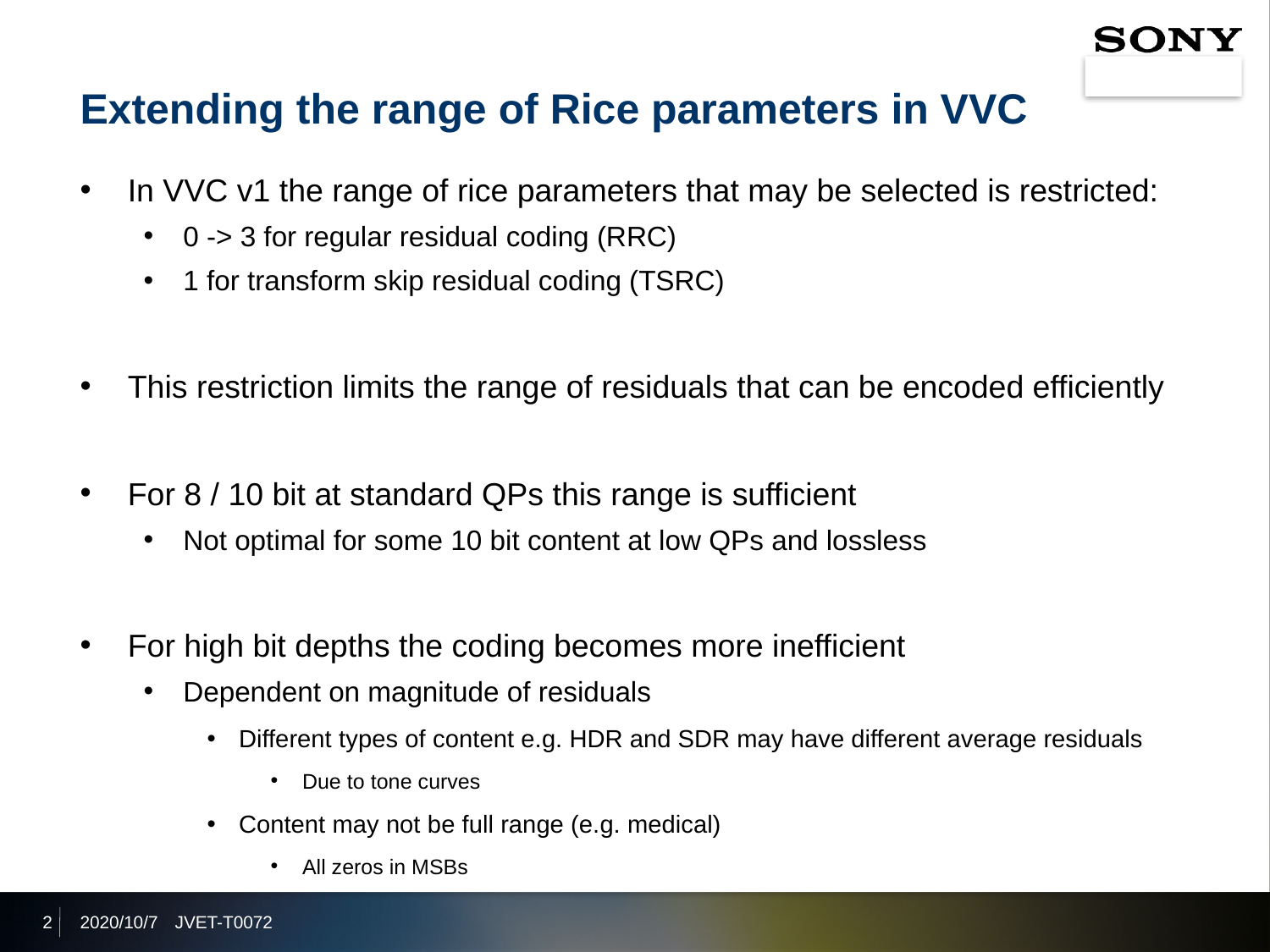

# Extending the range of Rice parameters in VVC
In VVC v1 the range of rice parameters that may be selected is restricted:
0 -> 3 for regular residual coding (RRC)
1 for transform skip residual coding (TSRC)

This restriction limits the range of residuals that can be encoded efficiently

For 8 / 10 bit at standard QPs this range is sufficient
Not optimal for some 10 bit content at low QPs and lossless

For high bit depths the coding becomes more inefficient
Dependent on magnitude of residuals
Different types of content e.g. HDR and SDR may have different average residuals
Due to tone curves
Content may not be full range (e.g. medical)
All zeros in MSBs

2
2020/10/7
JVET-T0072